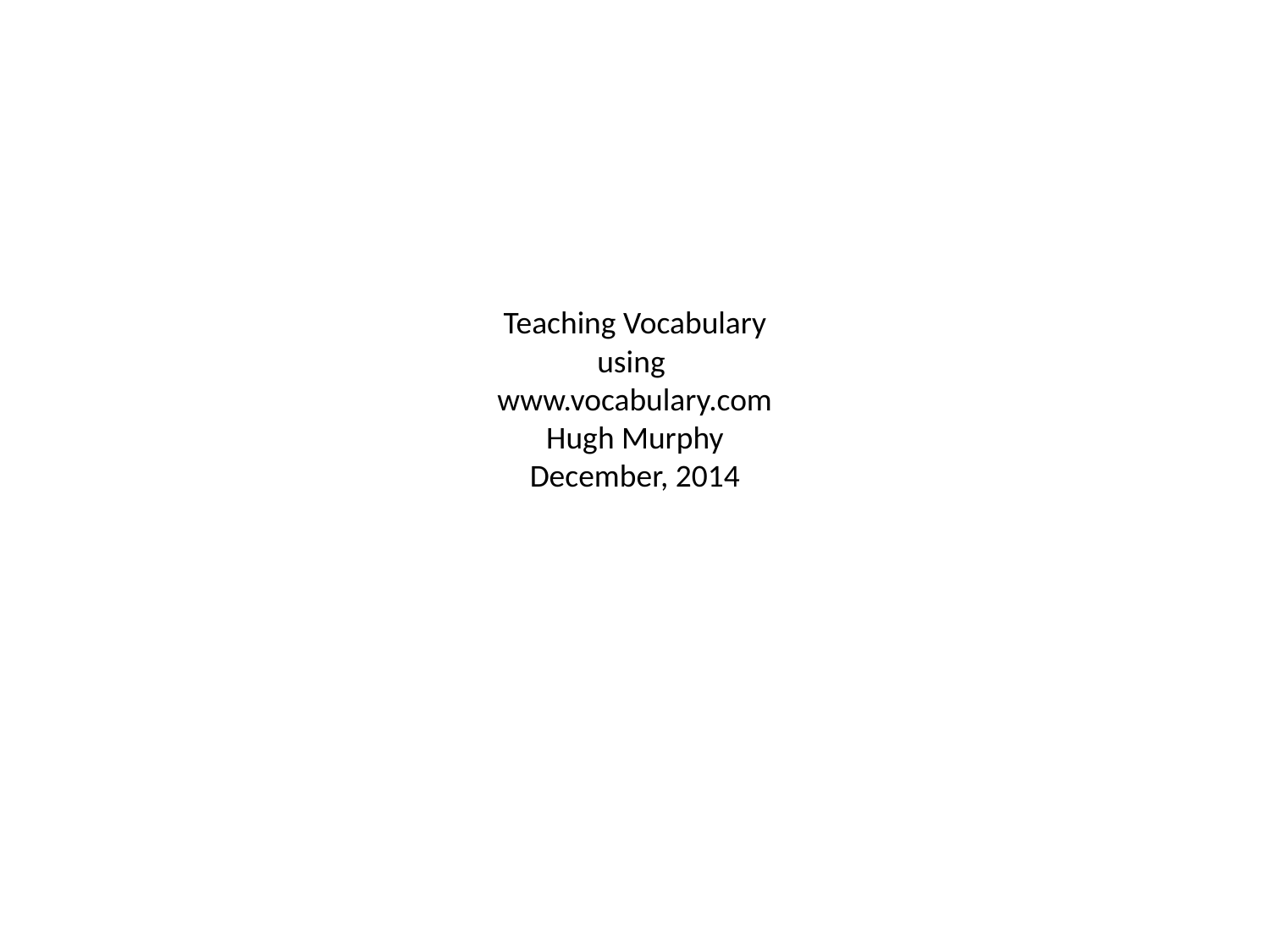

# Teaching Vocabulary using www.vocabulary.com Hugh Murphy December, 2014